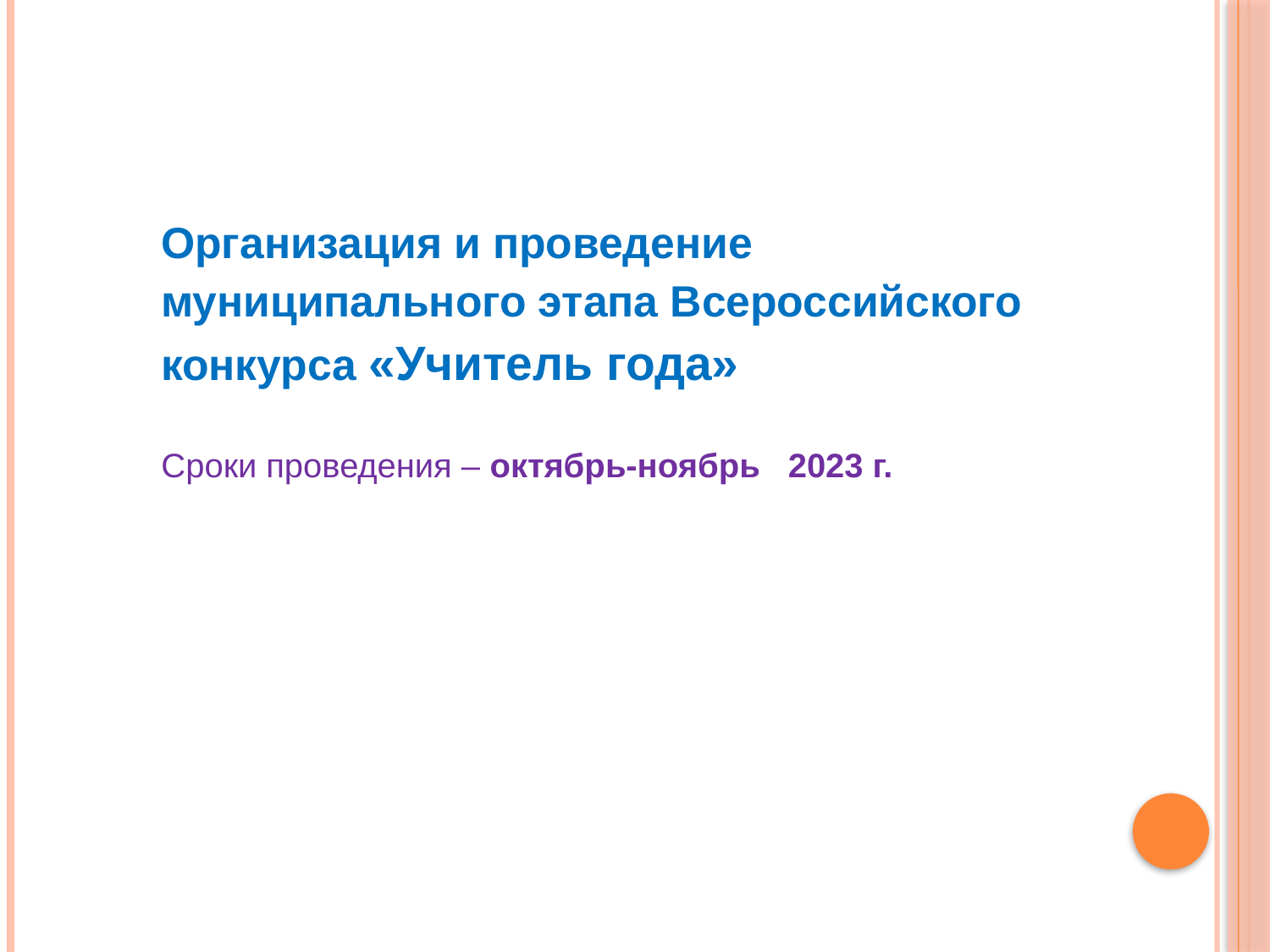

Организация и проведение
муниципального этапа Всероссийского
конкурса «Учитель года»

Сроки проведения – октябрь-ноябрь   2023 г.